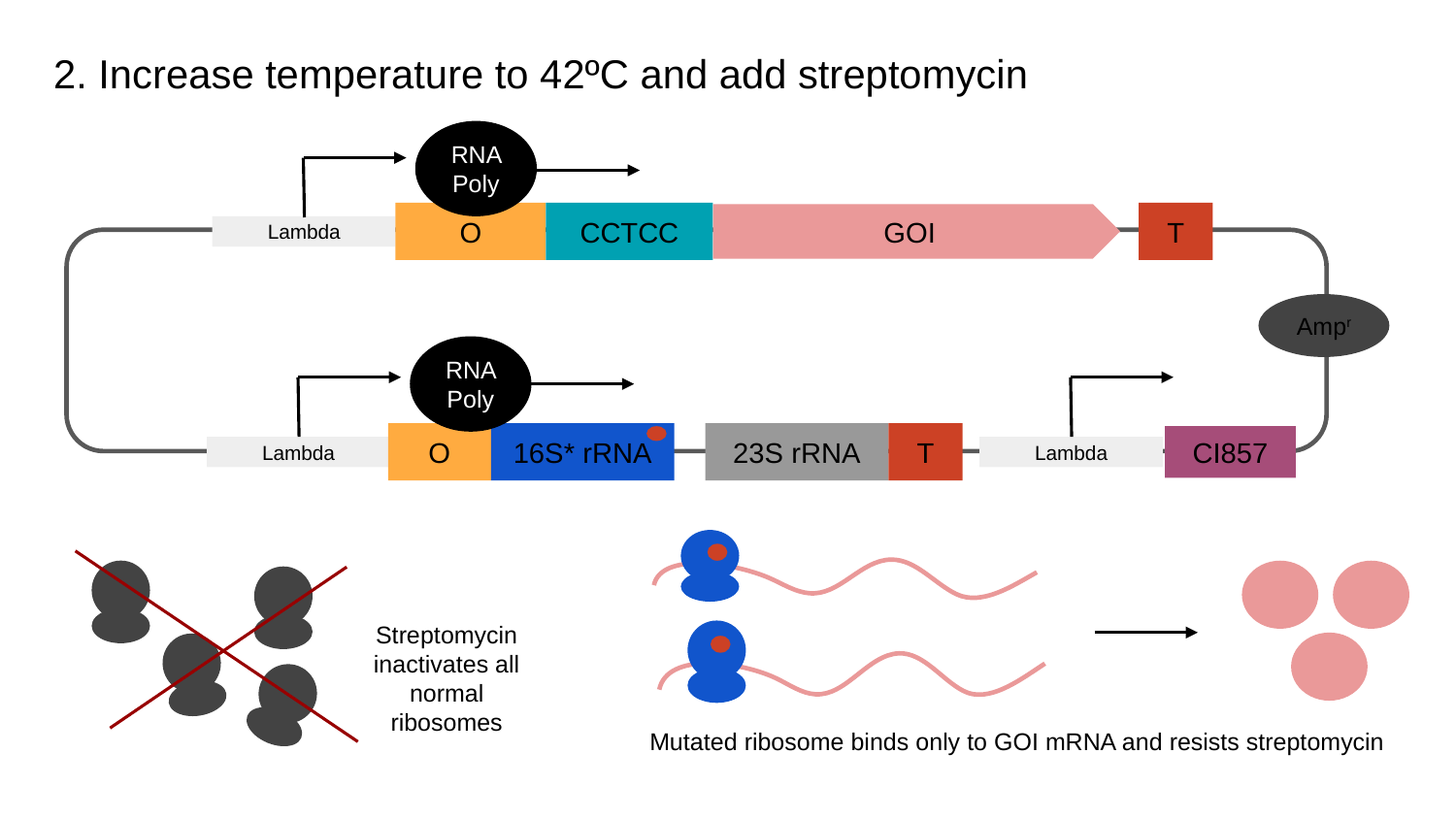

2. Increase temperature to 42ºC and add streptomycin
RNA Poly
CCTCC
T
O
GOI
Lambda

Ampr
RNA Poly
Lambda
Lambda
O
23S rRNA
T
16S* rRNA

CI857

Streptomycin inactivates all normal ribosomes

Mutated ribosome binds only to GOI mRNA and resists streptomycin